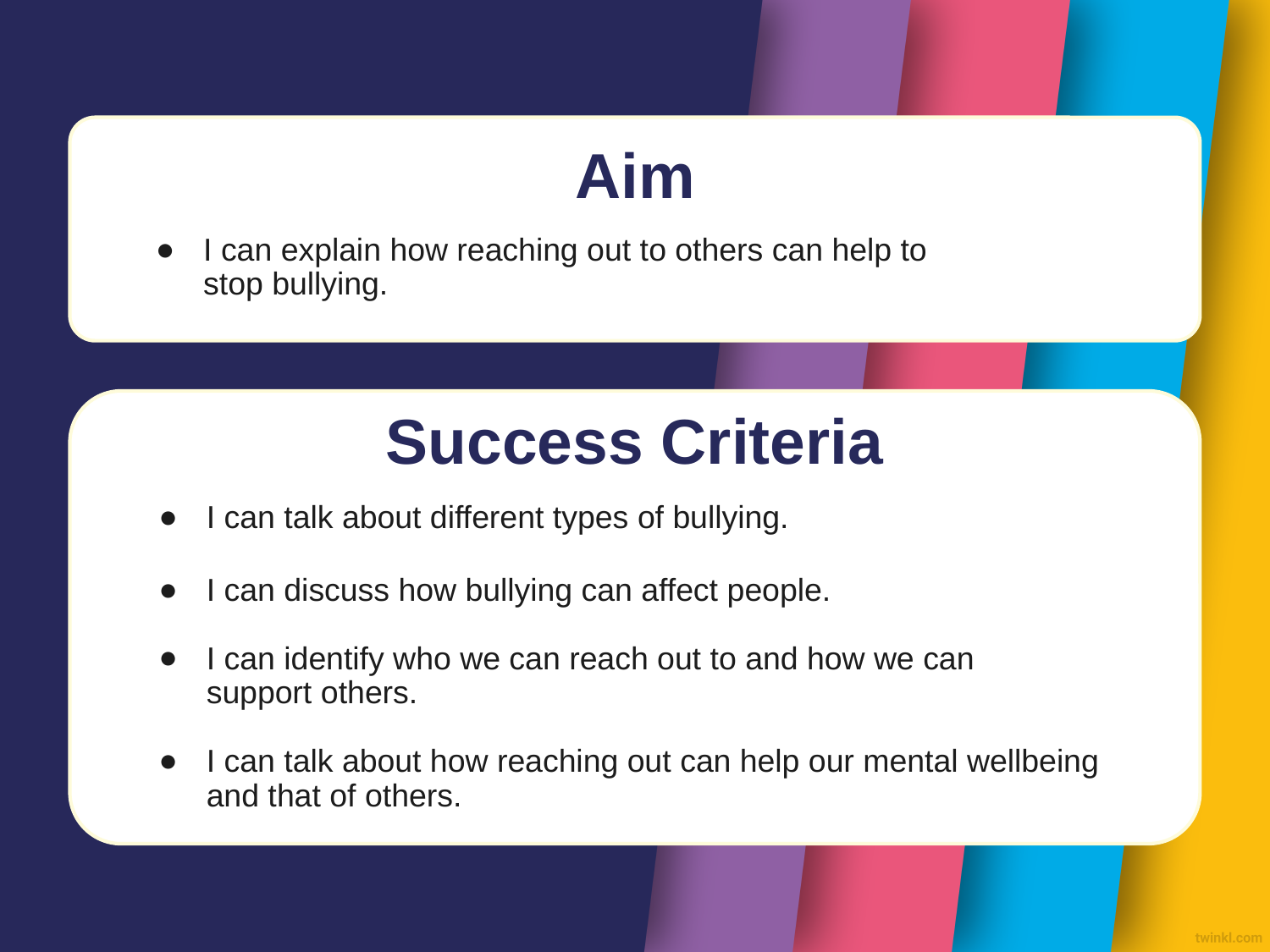

Aim
I can explain how reaching out to others can help to
stop bullying.

Success Criteria
I can talk about different types of bullying.
I can discuss how bullying can affect people.
I can identify who we can reach out to and how we can
support others.
I can talk about how reaching out can help our mental wellbeing and that of others.